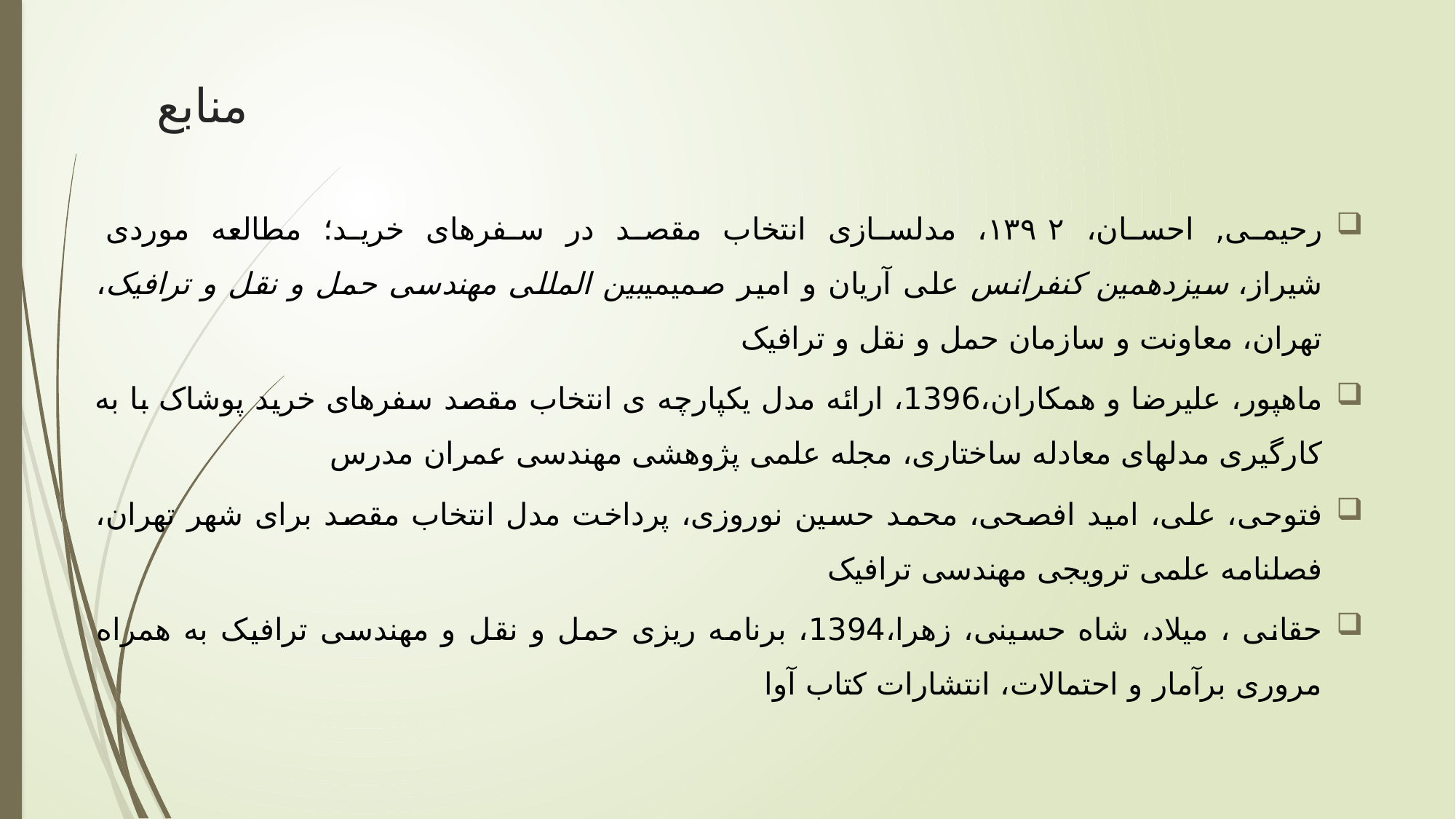

# منابع
رحیمی, احسان، ۱۳۹۲، مدلسازی انتخاب مقصد در سفرهای خرید؛ مطالعه موردی شیراز، سیزدهمین کنفرانس علی آریان و امیر صمیمیبین المللی مهندسی حمل و نقل و ترافیک، تهران، معاونت و سازمان حمل و نقل و ترافیک
ماهپور، علیرضا و همکاران،1396، ارائه مدل یکپارچه ی انتخاب مقصد سفرهای خرید پوشاک با به کارگیری مدلهای معادله ساختاری، مجله علمی پژوهشی مهندسی عمران مدرس
فتوحی، علی، امید افصحی، محمد حسین نوروزی، پرداخت مدل انتخاب مقصد برای شهر تهران، فصلنامه علمی ترویجی مهندسی ترافیک
حقانی ، میلاد، شاه حسینی، زهرا،1394، برنامه ریزی حمل و نقل و مهندسی ترافیک به همراه مروری برآمار و احتمالات، انتشارات کتاب آوا